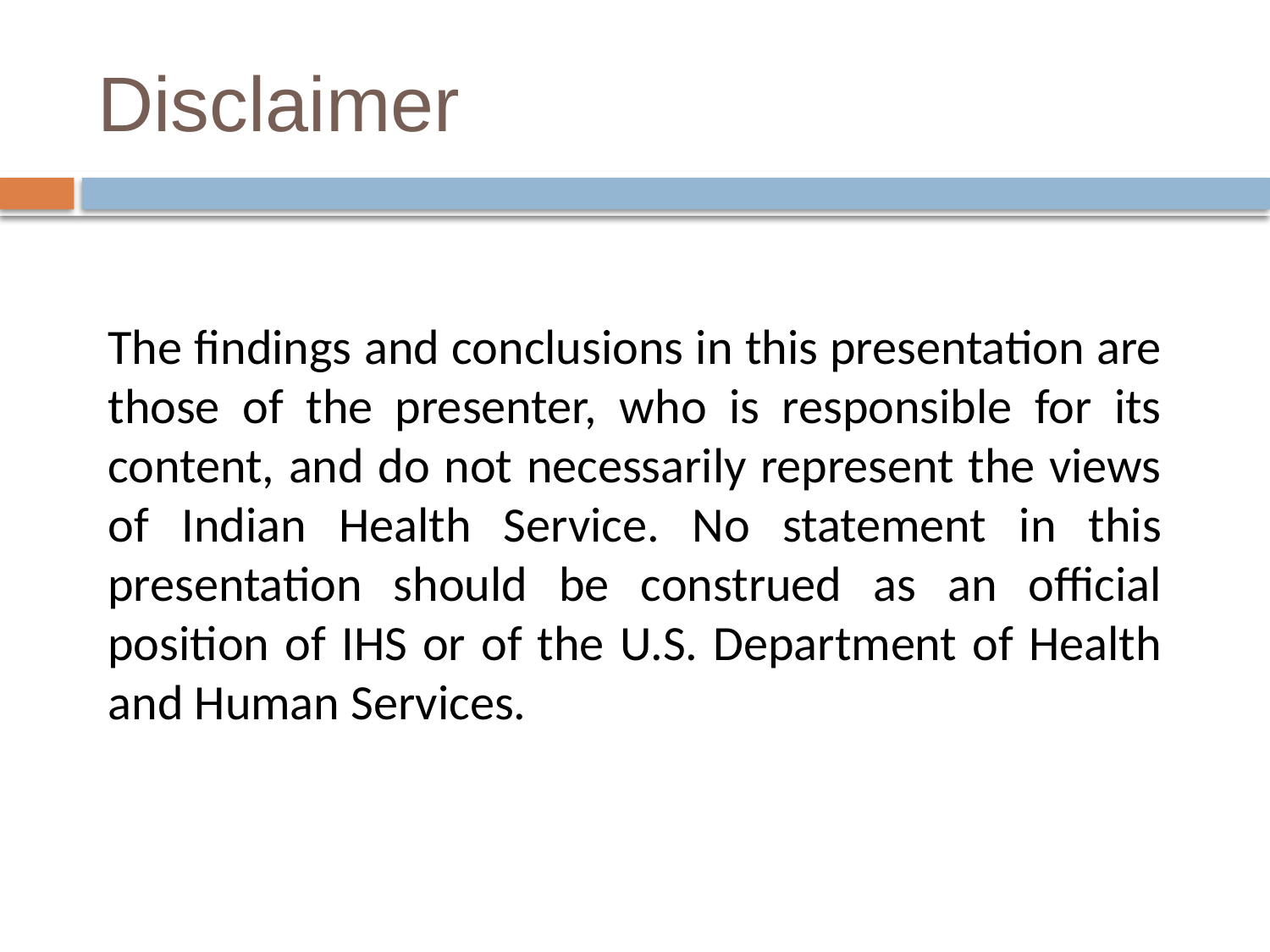

# Disclaimer
The findings and conclusions in this presentation are those of the presenter, who is responsible for its content, and do not necessarily represent the views of Indian Health Service. No statement in this presentation should be construed as an official position of IHS or of the U.S. Department of Health and Human Services.